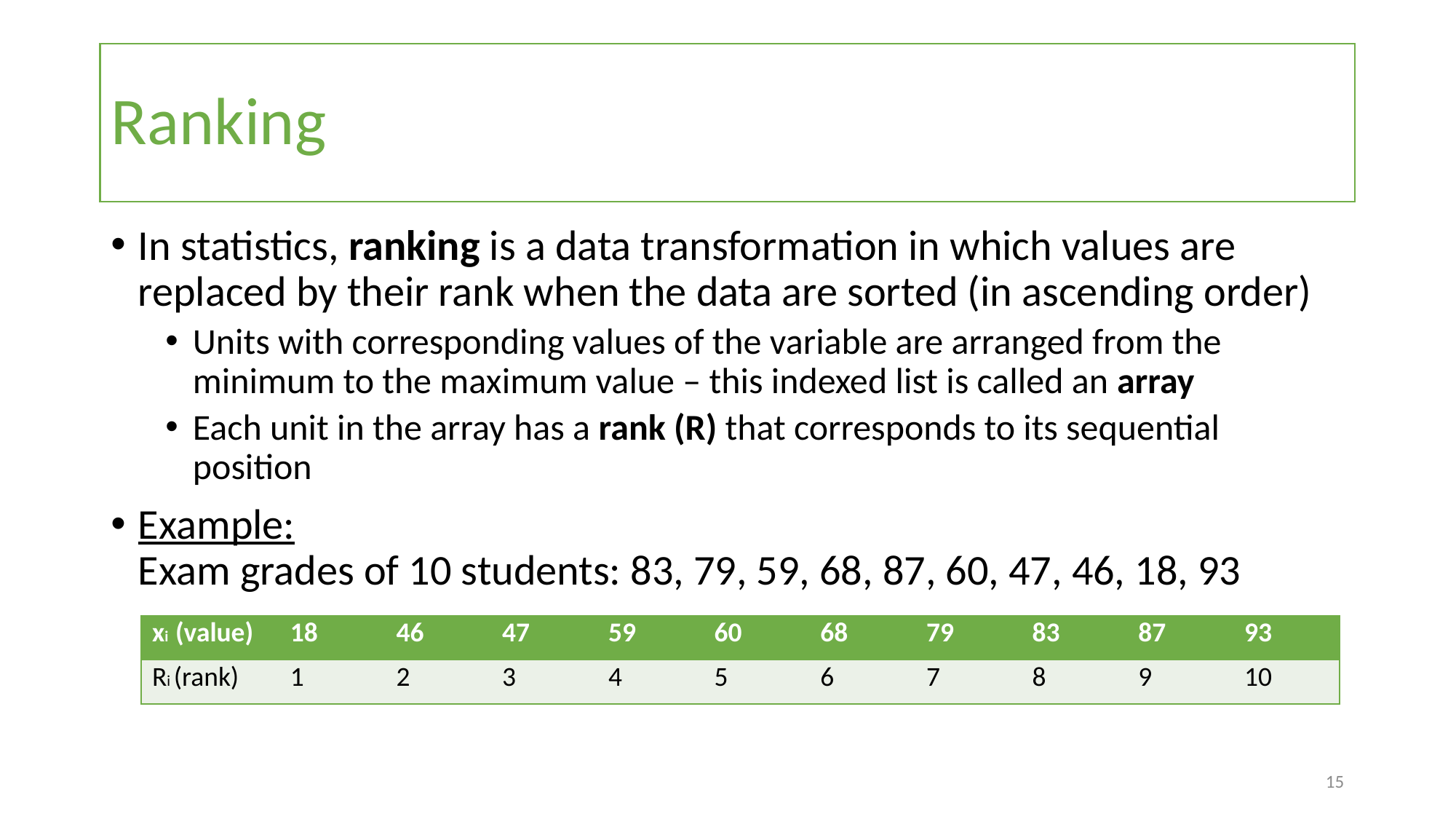

# Ranking
In statistics, ranking is a data transformation in which values are replaced by their rank when the data are sorted (in ascending order)
Units with corresponding values of the variable are arranged from the minimum to the maximum value – this indexed list is called an array
Each unit in the array has a rank (R) that corresponds to its sequential position
Example:
Exam grades of 10 students: 83, 79, 59, 68, 87, 60, 47, 46, 18, 93
| xi (value) | 18 | 46 | 47 | 59 | 60 | 68 | 79 | 83 | 87 | 93 |
| --- | --- | --- | --- | --- | --- | --- | --- | --- | --- | --- |
| Ri (rank) | 1 | 2 | 3 | 4 | 5 | 6 | 7 | 8 | 9 | 10 |
15